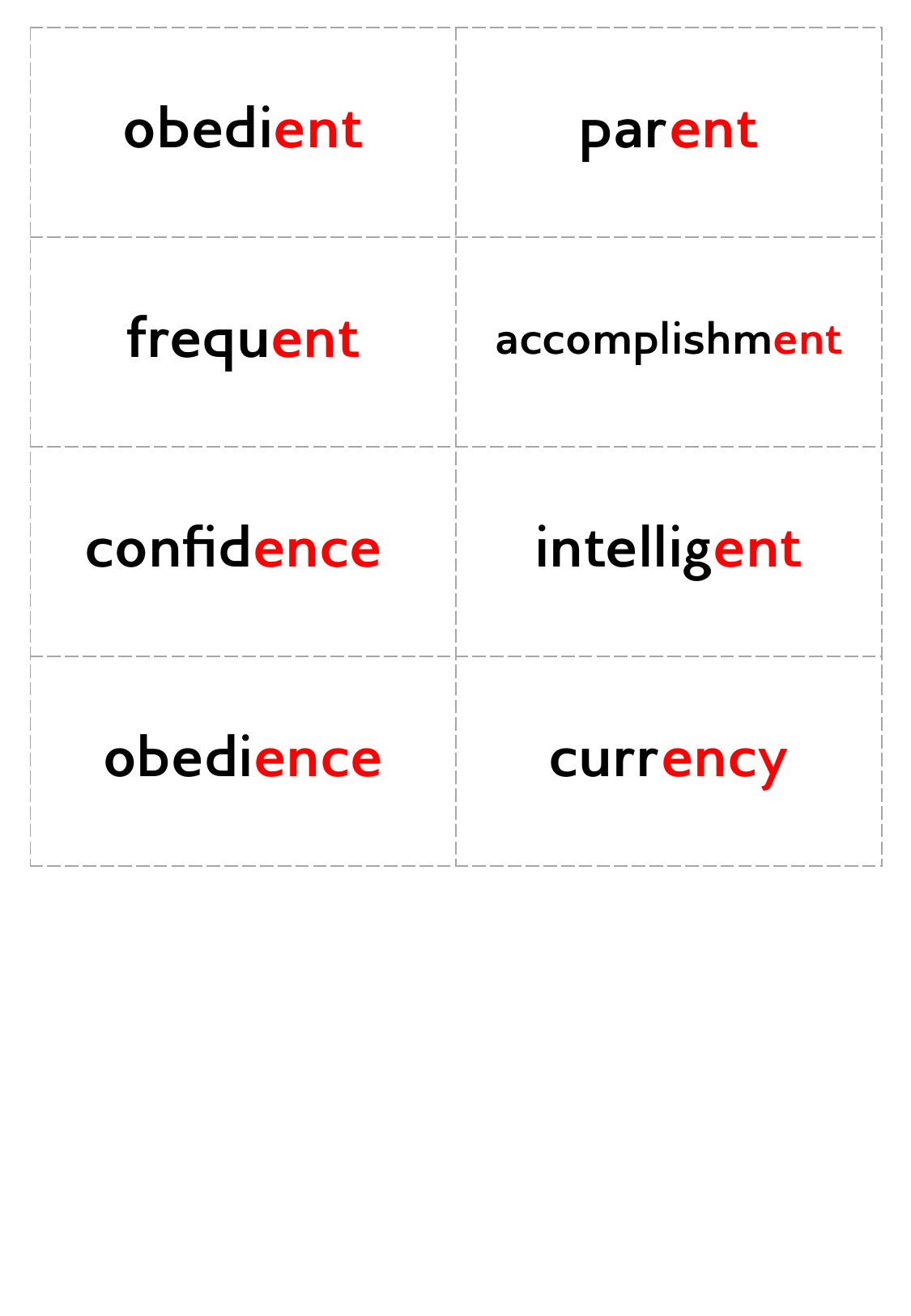

| obedient | parent |
| --- | --- |
| frequent | accomplishment |
| confidence | intelligent |
| obedience | currency |